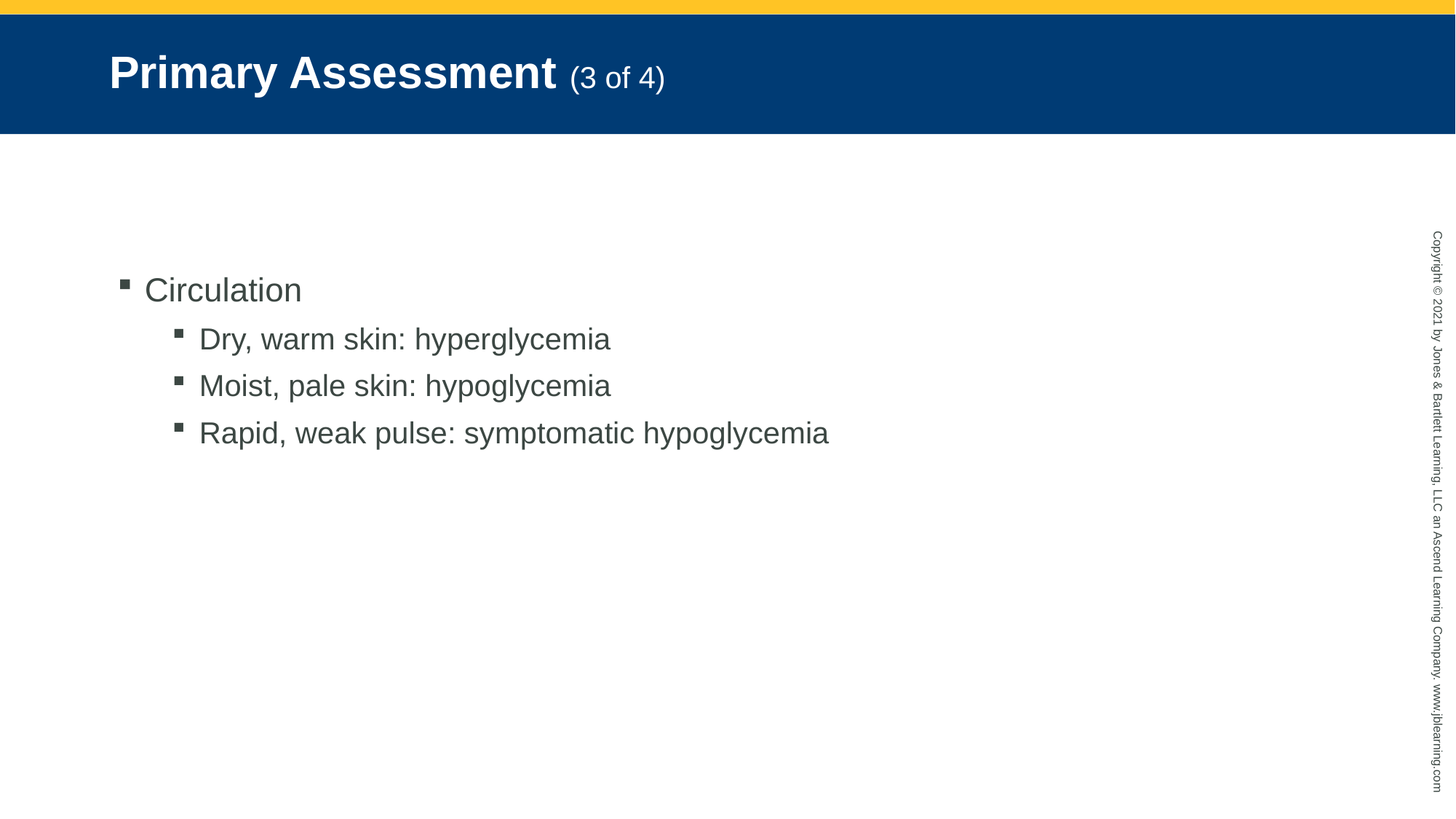

# Primary Assessment (3 of 4)
Circulation
Dry, warm skin: hyperglycemia
Moist, pale skin: hypoglycemia
Rapid, weak pulse: symptomatic hypoglycemia